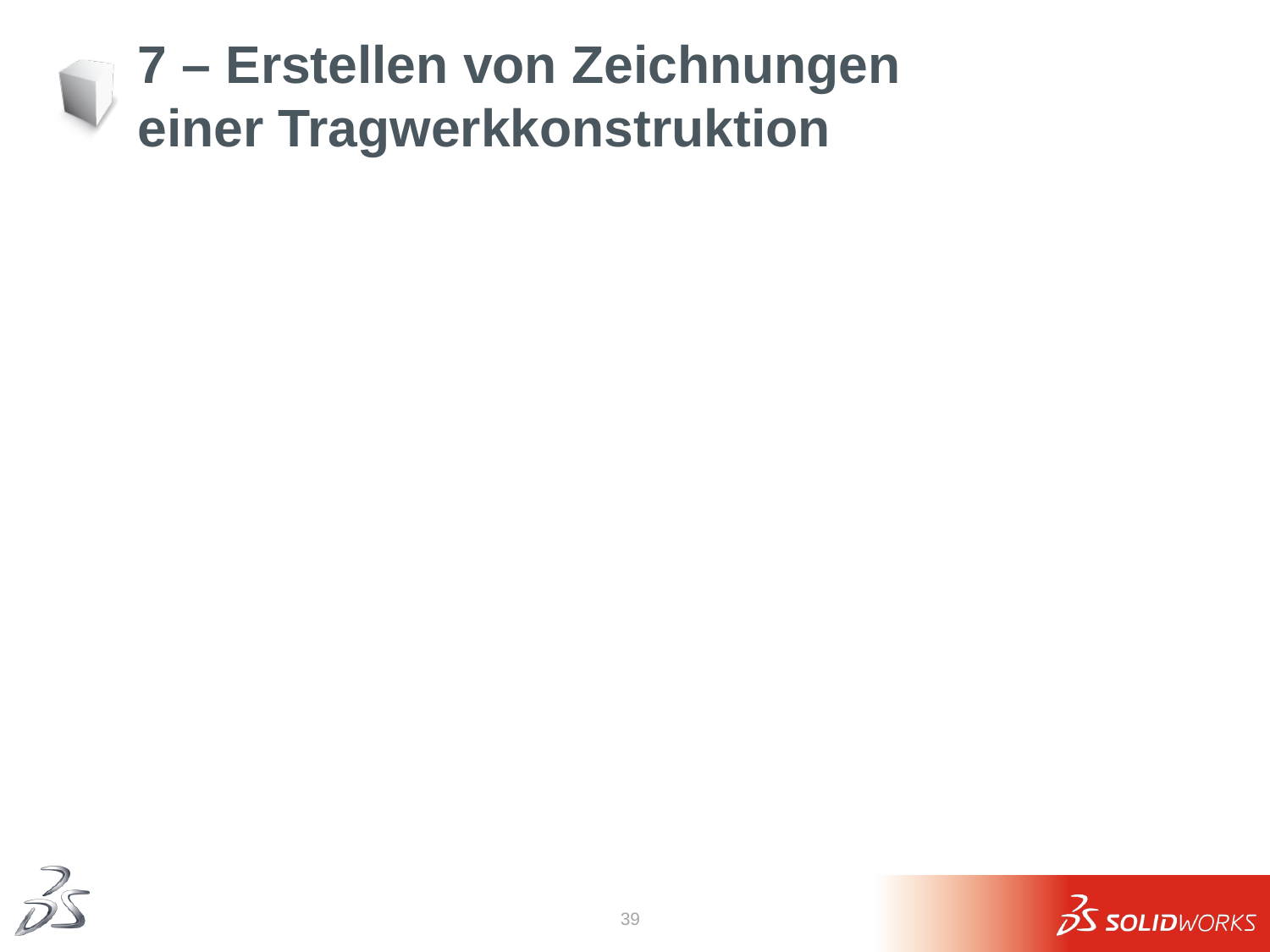

# 7 – Erstellen von Zeichnungen einer Tragwerkkonstruktion